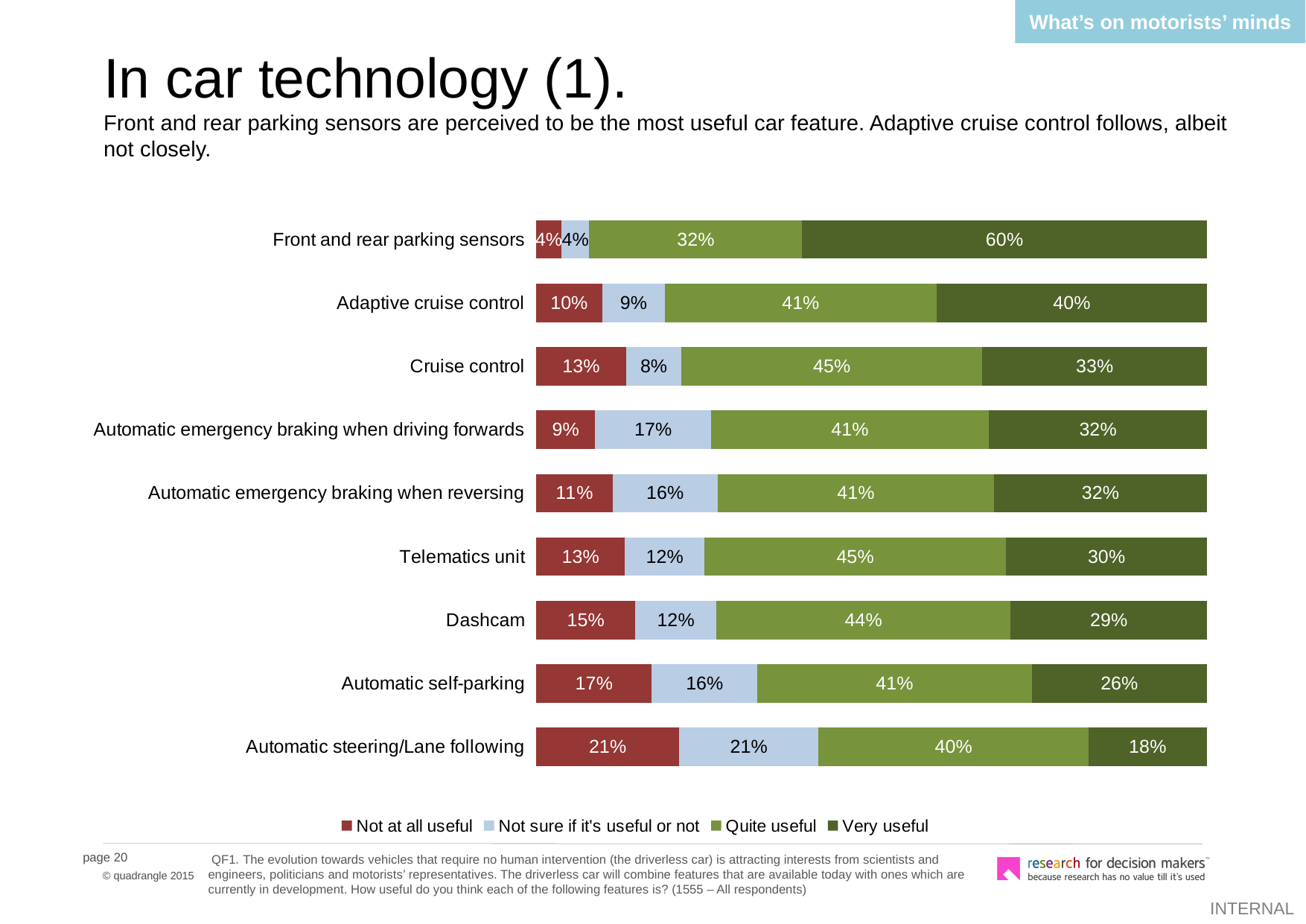

What’s on motorists’ minds
In car technology (1).
Front and rear parking sensors are perceived to be the most useful car feature. Adaptive cruise control follows, albeit not closely.

### Chart

| Category | Not at all useful | Not sure if it's useful or not | Quite useful | Very useful |
|---|---|---|---|---|
| Automatic steering/Lane following | 0.2131547205627 | 0.2080604582731 | 0.40228098459290196 | 0.1765038365713017 |
| Automatic self-parking | 0.17245514313110144 | 0.15731712149630175 | 0.4095732012728031 | 0.2606545340997 |
| Dashcam | 0.1478328668233 | 0.12042418612340022 | 0.4394591160303 | 0.292283831023 |
| Telematics unit | 0.13242283883110095 | 0.1184655950125 | 0.4499772096525003 | 0.29913435650389975 |
| Automatic emergency braking when reversing | 0.11381300462929998 | 0.15691962321140127 | 0.411908956269 | 0.31735841589030345 |
| Automatic emergency braking when driving forwards | 0.08813639420110005 | 0.17241169619750127 | 0.4149071098000017 | 0.32454479980140294 |
| Cruise control | 0.1343561373443 | 0.08195999715550002 | 0.4492354606566997 | 0.334448404843502 |
| Adaptive cruise control | 0.09869688009473086 | 0.09329712592618075 | 0.40526316385180156 | 0.4027428301273 |
| Front and rear parking sensors | 0.03750789340623009 | 0.041811101247159976 | 0.317147399870202 | 0.6035336054765 |
 QF1. The evolution towards vehicles that require no human intervention (the driverless car) is attracting interests from scientists and engineers, politicians and motorists’ representatives. The driverless car will combine features that are available today with ones which are currently in development. How useful do you think each of the following features is? (1555 – All respondents)